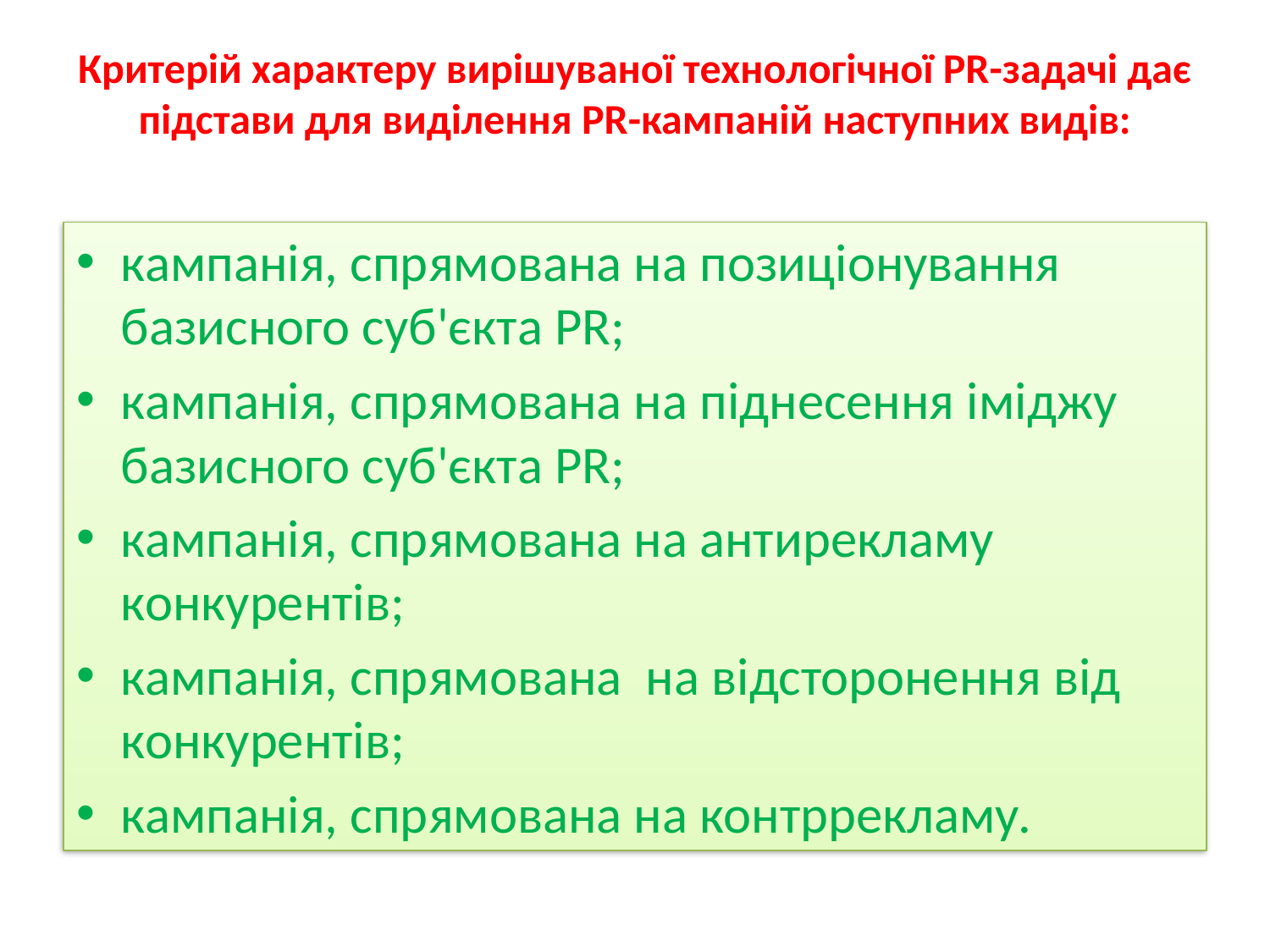

# Критерій характеру вирішуваної технологічної PR-задачі дає підстави для виділення PR-кампаній наступних видів:
кампанія, спрямована на позиціонування базисного суб'єкта PR;
кампанія, спрямована на піднесення іміджу базисного суб'єкта PR;
кампанія, спрямована на антирекламу конкурентів;
кампанія, спрямована  на відсторонення від конкурентів;
кампанія, спрямована на контррекламу.